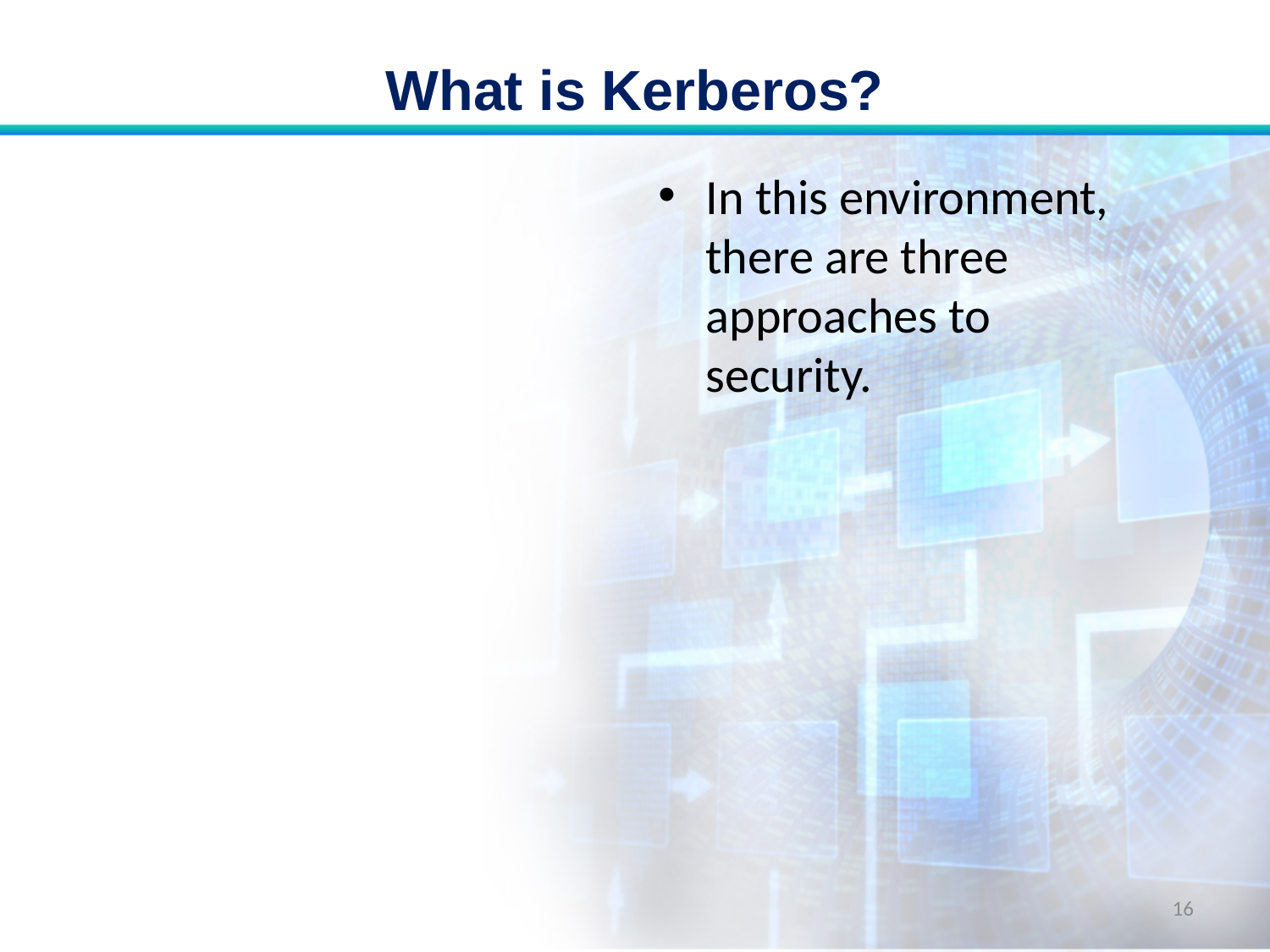

# What is Kerberos?
In this environment, there are three approaches to security.
16